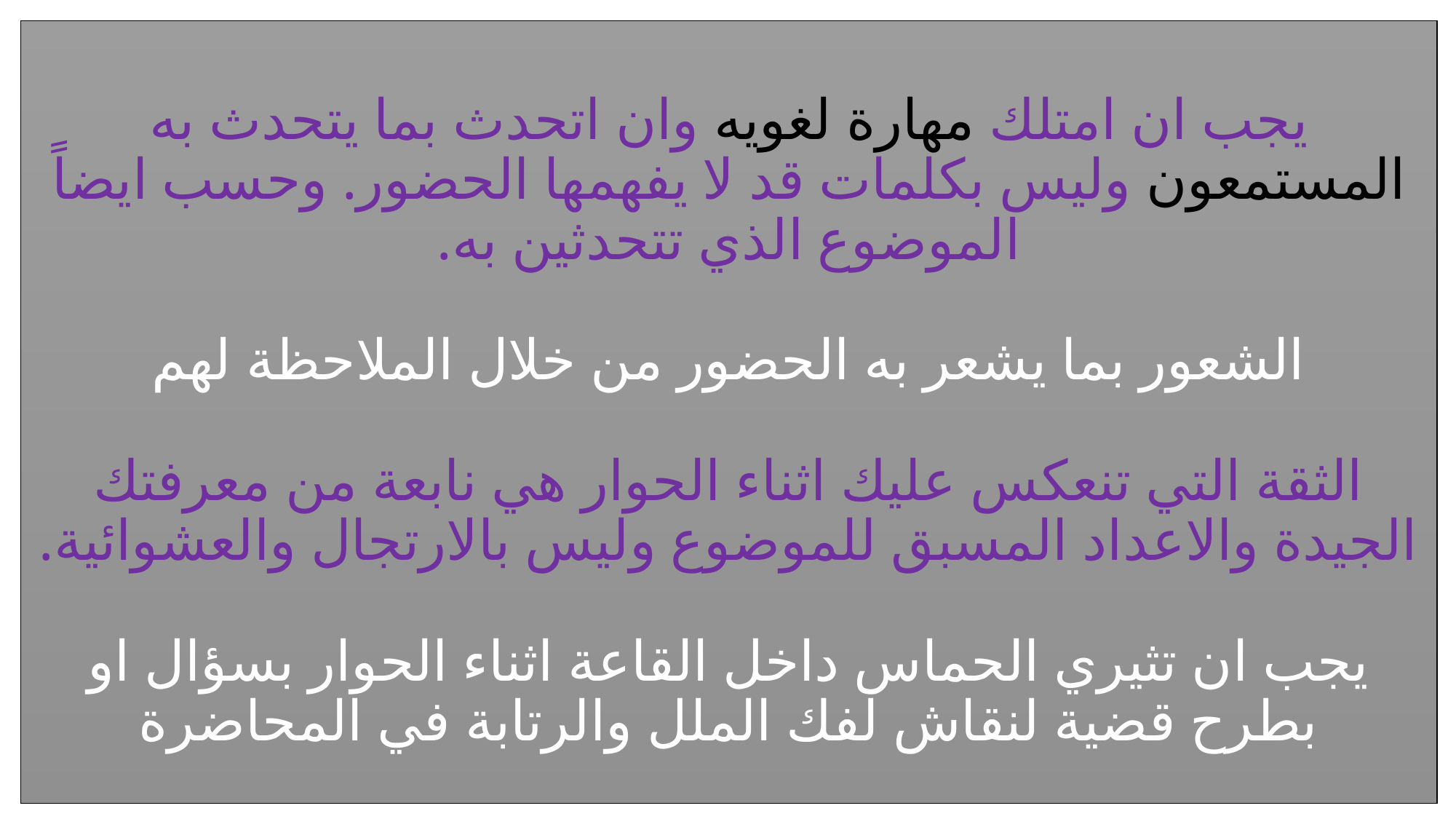

# يجب ان امتلك مهارة لغويه وان اتحدث بما يتحدث به المستمعون وليس بكلمات قد لا يفهمها الحضور. وحسب ايضاً الموضوع الذي تتحدثين به. الشعور بما يشعر به الحضور من خلال الملاحظة لهم الثقة التي تنعكس عليك اثناء الحوار هي نابعة من معرفتك الجيدة والاعداد المسبق للموضوع وليس بالارتجال والعشوائية. يجب ان تثيري الحماس داخل القاعة اثناء الحوار بسؤال او بطرح قضية لنقاش لفك الملل والرتابة في المحاضرة